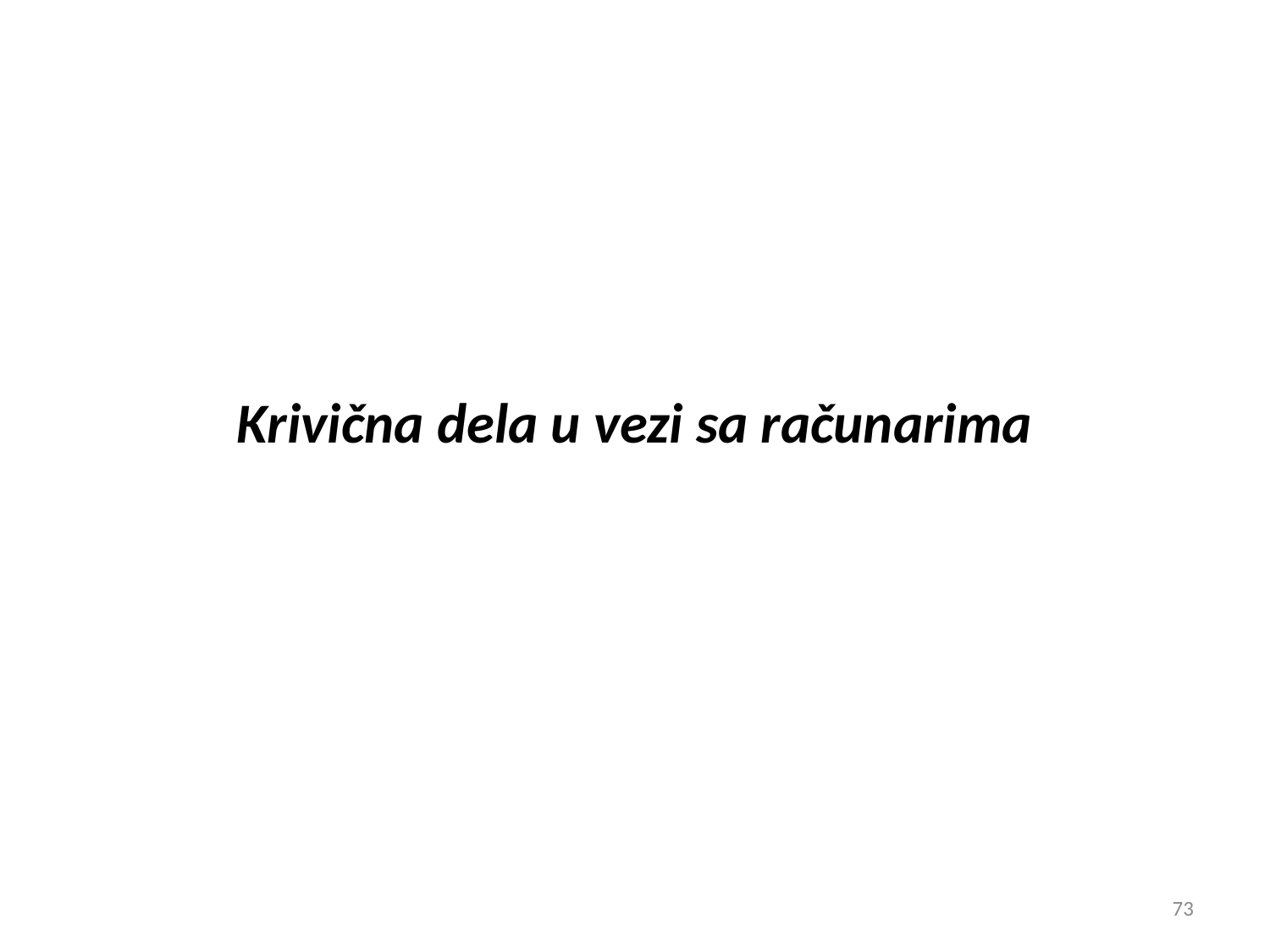

Krivična dela u vezi sa računarima
73